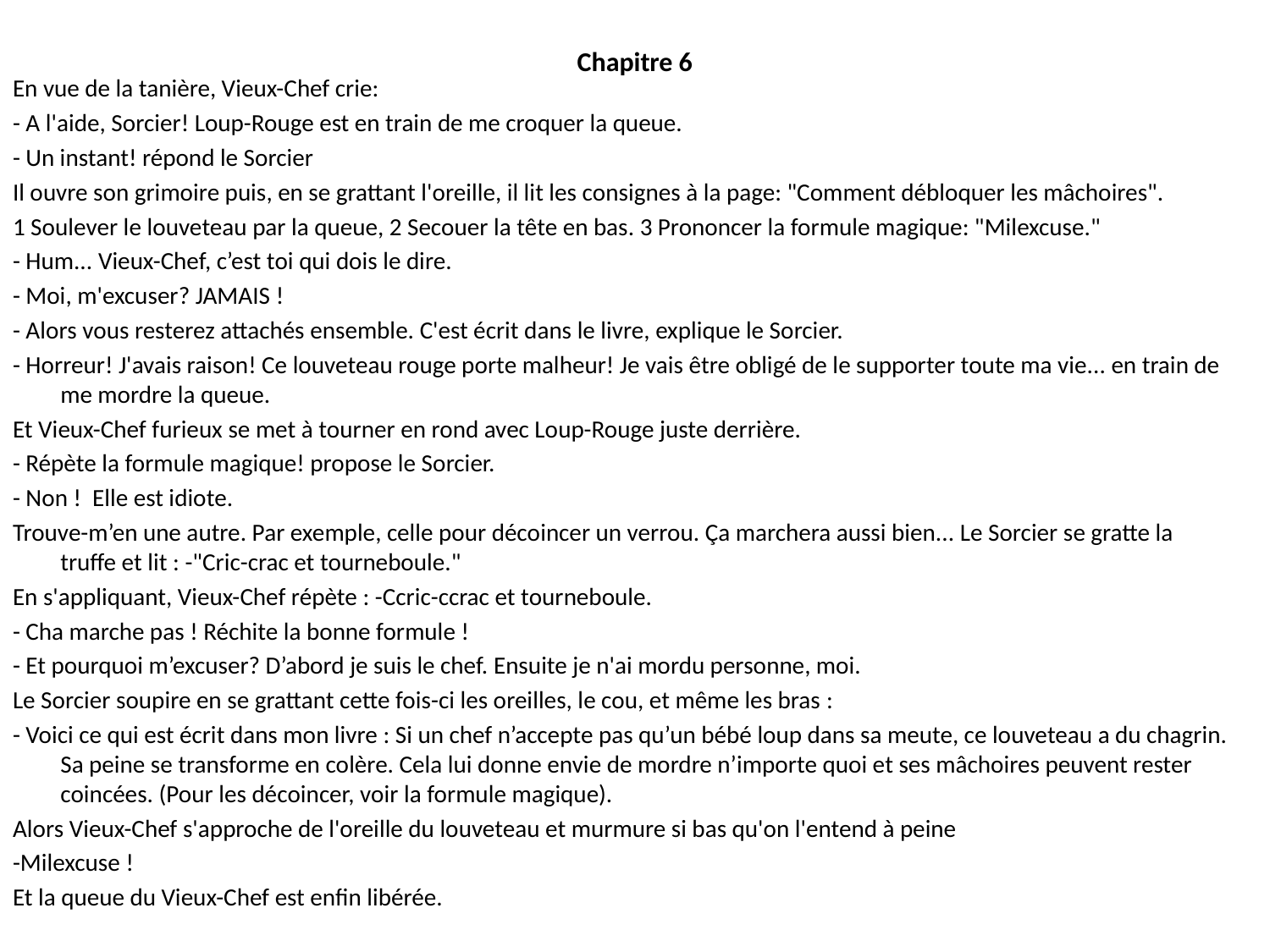

# Chapitre 6
En vue de la tanière, Vieux-Chef crie:
- A l'aide, Sorcier! Loup-Rouge est en train de me croquer la queue.
- Un instant! répond le Sorcier
Il ouvre son grimoire puis, en se grattant l'oreille, il lit les consignes à la page: "Comment débloquer les mâchoires".
1 Soulever le louveteau par la queue, 2 Secouer la tête en bas. 3 Prononcer la formule magique: "Milexcuse."
- Hum... Vieux-Chef, c’est toi qui dois le dire.
- Moi, m'excuser? JAMAIS !
- Alors vous resterez attachés ensemble. C'est écrit dans le livre, explique le Sorcier.
- Horreur! J'avais raison! Ce louveteau rouge porte malheur! Je vais être obligé de le supporter toute ma vie... en train de me mordre la queue.
Et Vieux-Chef furieux se met à tourner en rond avec Loup-Rouge juste derrière.
- Répète la formule magique! propose le Sorcier.
- Non !  Elle est idiote.
Trouve-m’en une autre. Par exemple, celle pour décoincer un verrou. Ça marchera aussi bien... Le Sorcier se gratte la truffe et lit : -"Cric-crac et tourneboule."
En s'appliquant, Vieux-Chef répète : -Ccric-ccrac et tourneboule.
- Cha marche pas ! Réchite la bonne formule !
- Et pourquoi m’excuser? D’abord je suis le chef. Ensuite je n'ai mordu personne, moi.
Le Sorcier soupire en se grattant cette fois-ci les oreilles, le cou, et même les bras :
- Voici ce qui est écrit dans mon livre : Si un chef n’accepte pas qu’un bébé loup dans sa meute, ce louveteau a du chagrin. Sa peine se transforme en colère. Cela lui donne envie de mordre n’importe quoi et ses mâchoires peuvent rester coincées. (Pour les décoincer, voir la formule magique).
Alors Vieux-Chef s'approche de l'oreille du louveteau et murmure si bas qu'on l'entend à peine
-Milexcuse !
Et la queue du Vieux-Chef est enfin libérée.